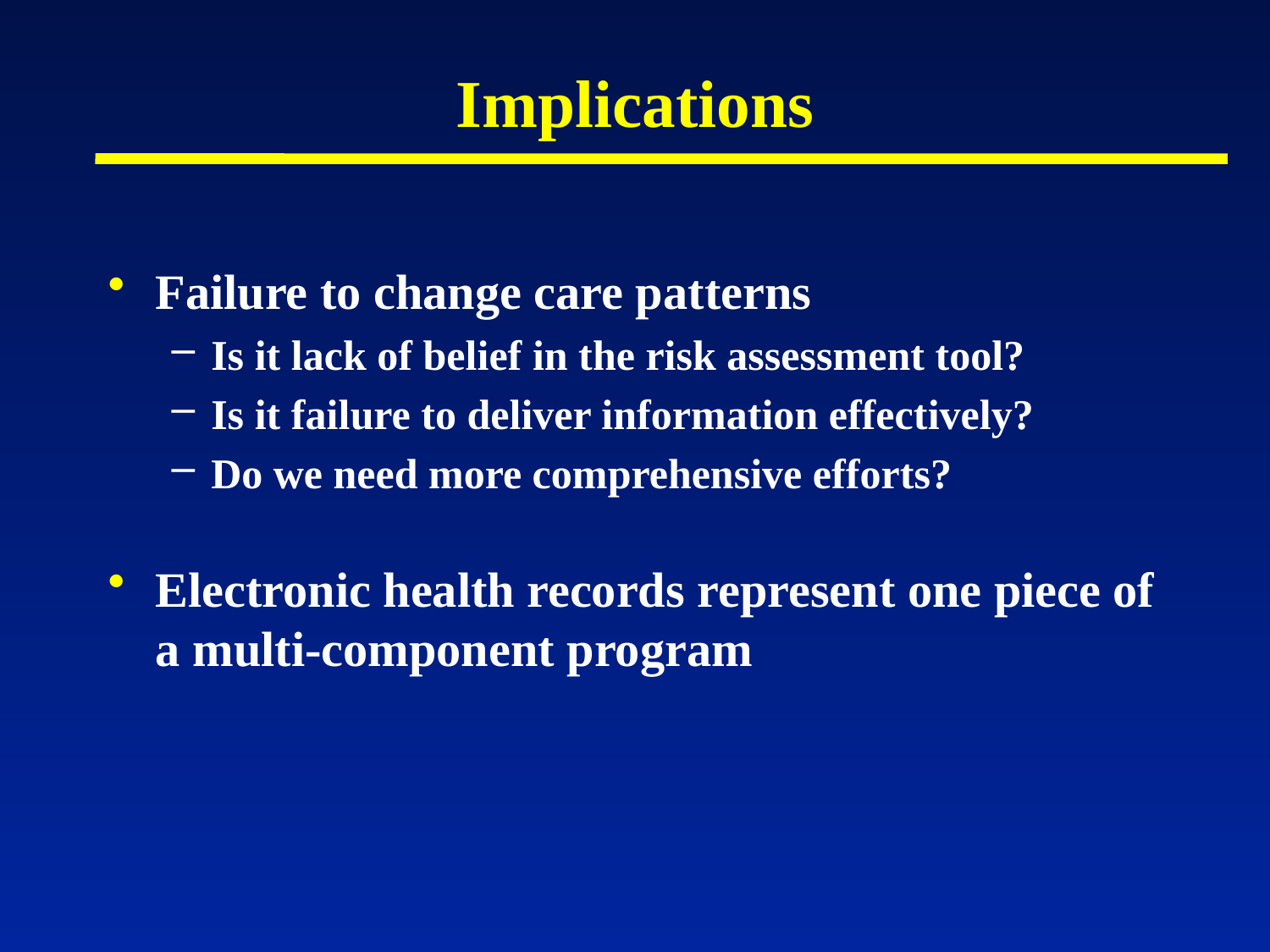

# Implications
Failure to change care patterns
Is it lack of belief in the risk assessment tool?
Is it failure to deliver information effectively?
Do we need more comprehensive efforts?
Electronic health records represent one piece of a multi-component program